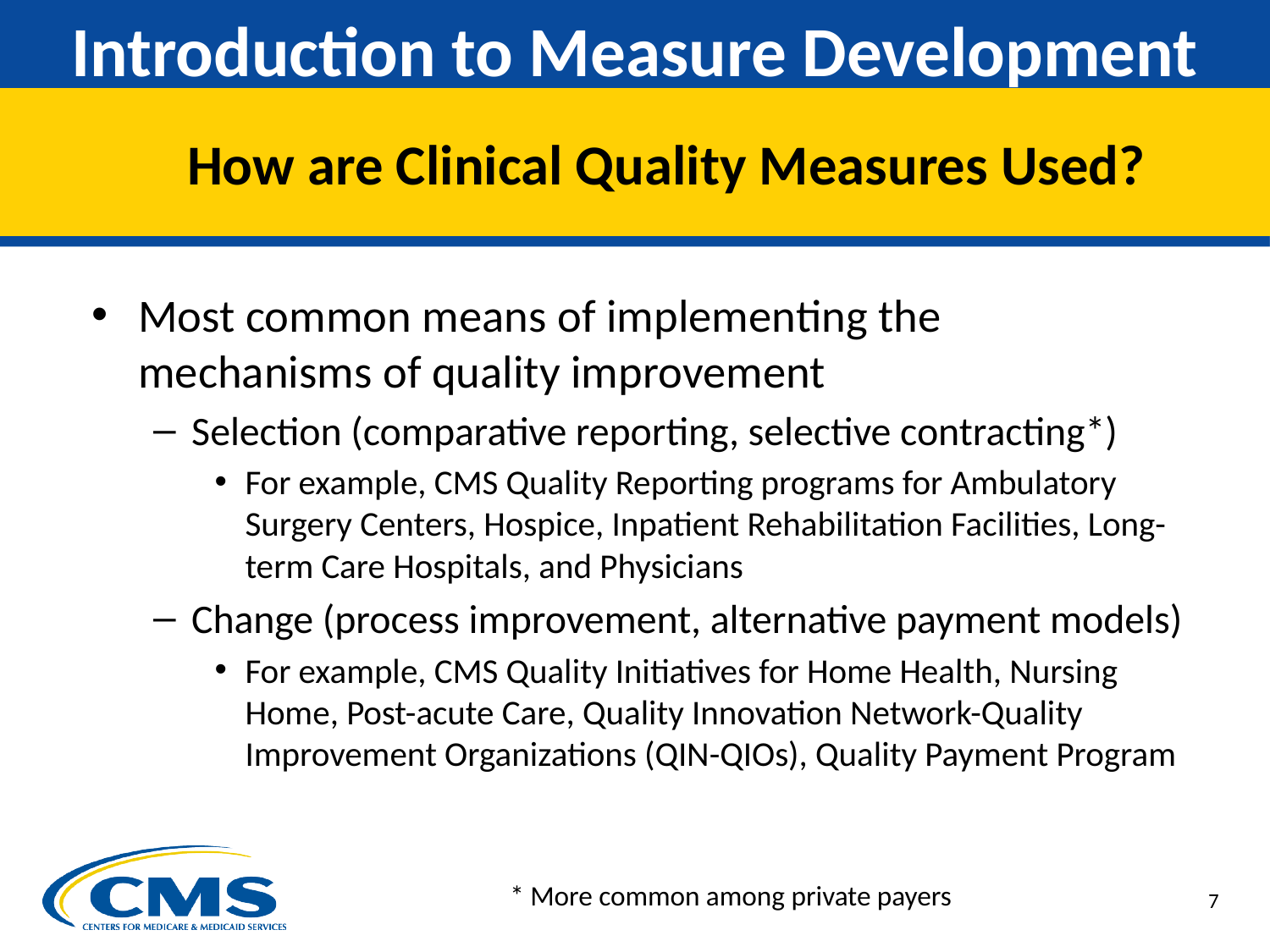

# Introduction to Measure Development
How are Clinical Quality Measures Used?
Most common means of implementing the mechanisms of quality improvement
Selection (comparative reporting, selective contracting*)
For example, CMS Quality Reporting programs for Ambulatory Surgery Centers, Hospice, Inpatient Rehabilitation Facilities, Long-term Care Hospitals, and Physicians
Change (process improvement, alternative payment models)
For example, CMS Quality Initiatives for Home Health, Nursing Home, Post-acute Care, Quality Innovation Network-Quality Improvement Organizations (QIN-QIOs), Quality Payment Program
* More common among private payers